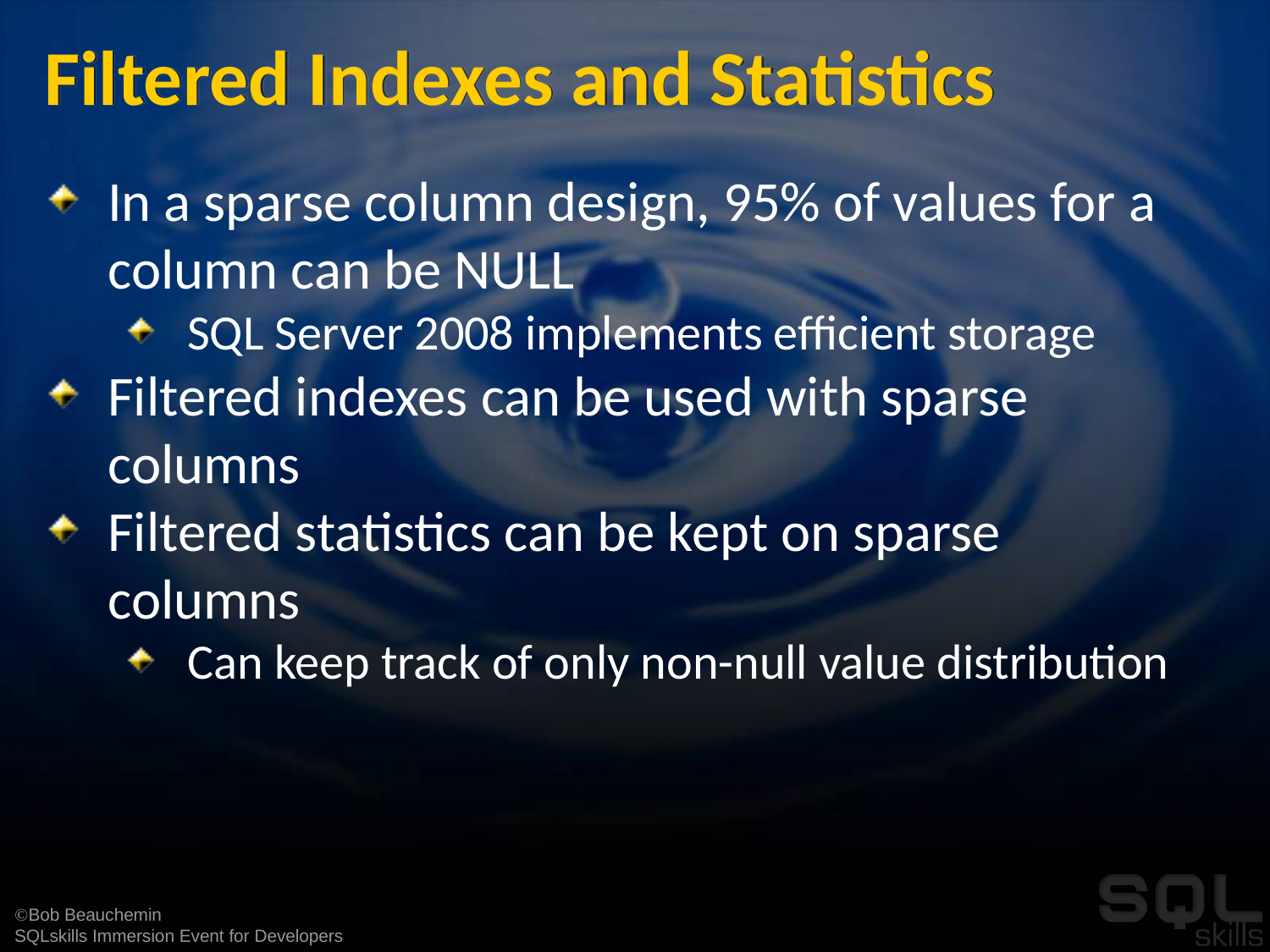

# Filtered Indexes and Statistics
In a sparse column design, 95% of values for a column can be NULL
SQL Server 2008 implements efficient storage
Filtered indexes can be used with sparse columns
Filtered statistics can be kept on sparse columns
Can keep track of only non-null value distribution